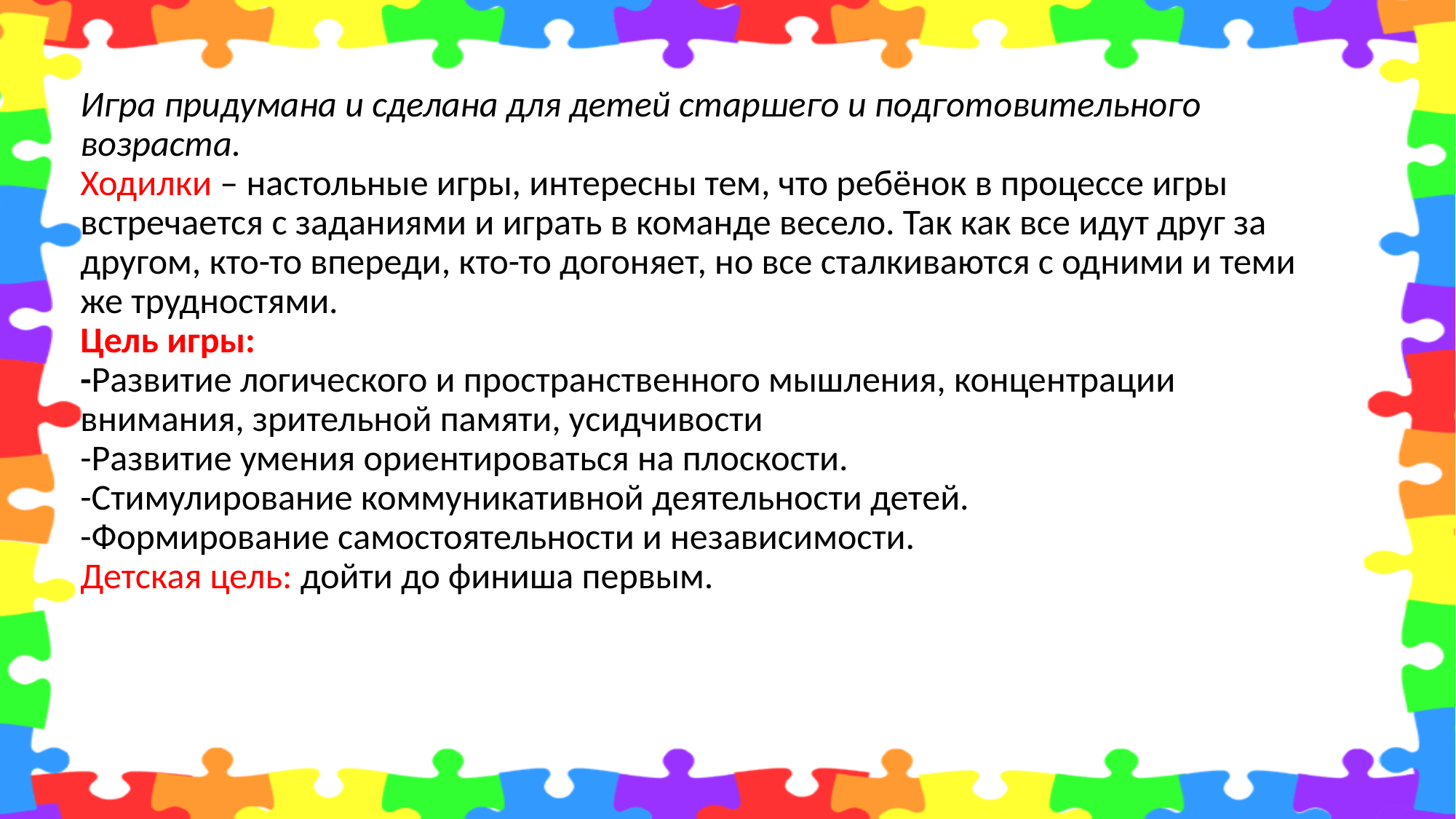

# Игра придумана и сделана для детей старшего и подготовительного возраста. Ходилки – настольные игры, интересны тем, что ребёнок в процессе игры встречается с заданиями и играть в команде весело. Так как все идут друг за другом, кто-то впереди, кто-то догоняет, но все сталкиваются с одними и теми же трудностями. Цель игры: -Развитие логического и пространственного мышления, концентрации внимания, зрительной памяти, усидчивости -Развитие умения ориентироваться на плоскости. -Стимулирование коммуникативной деятельности детей. -Формирование самостоятельности и независимости. Детская цель: дойти до финиша первым.